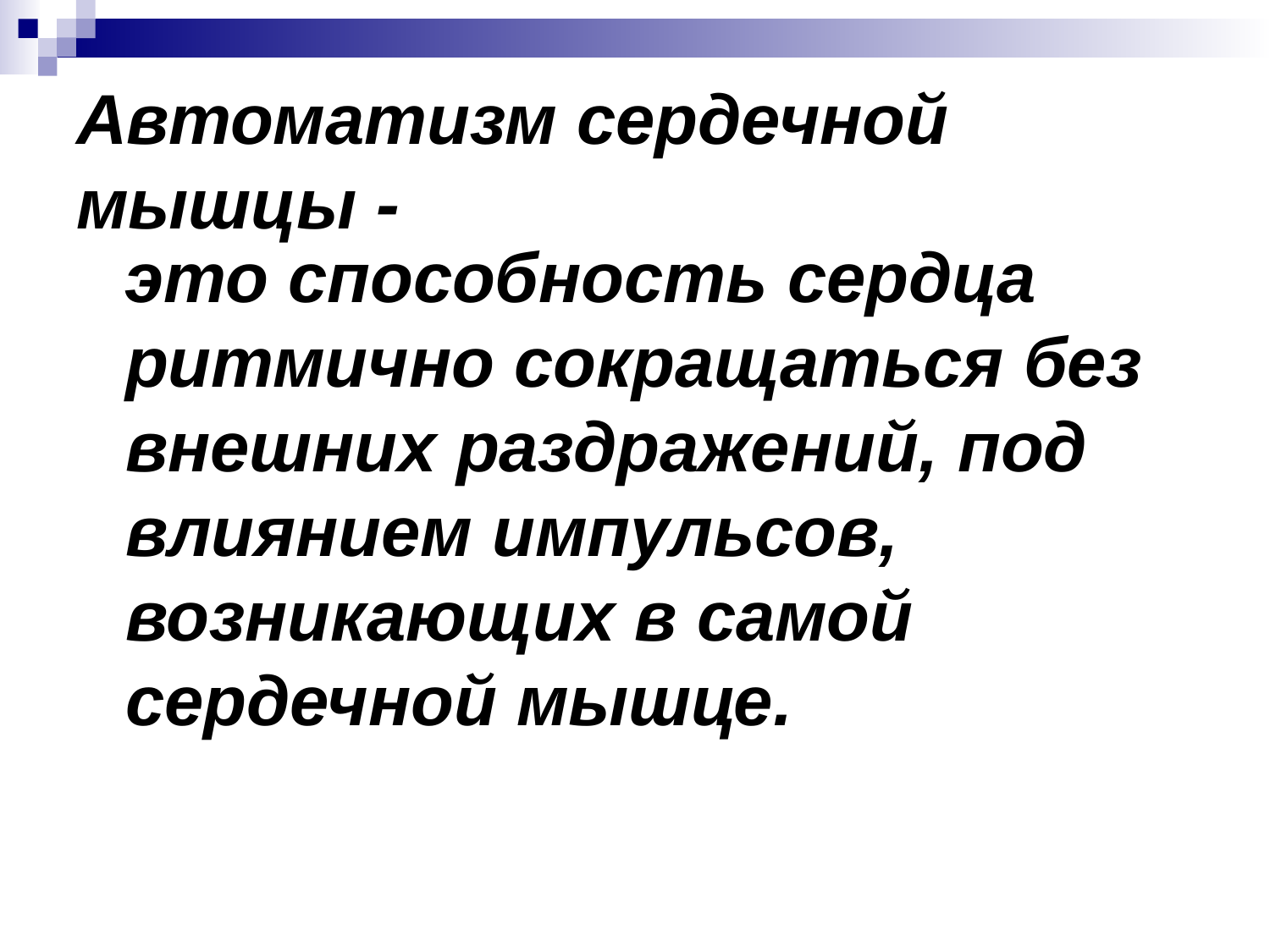

Автоматизм сердечной мышцы -
   это способность сердца ритмично сокращаться без внешних раздражений, под влиянием импульсов, возникающих в самой сердечной мышце.